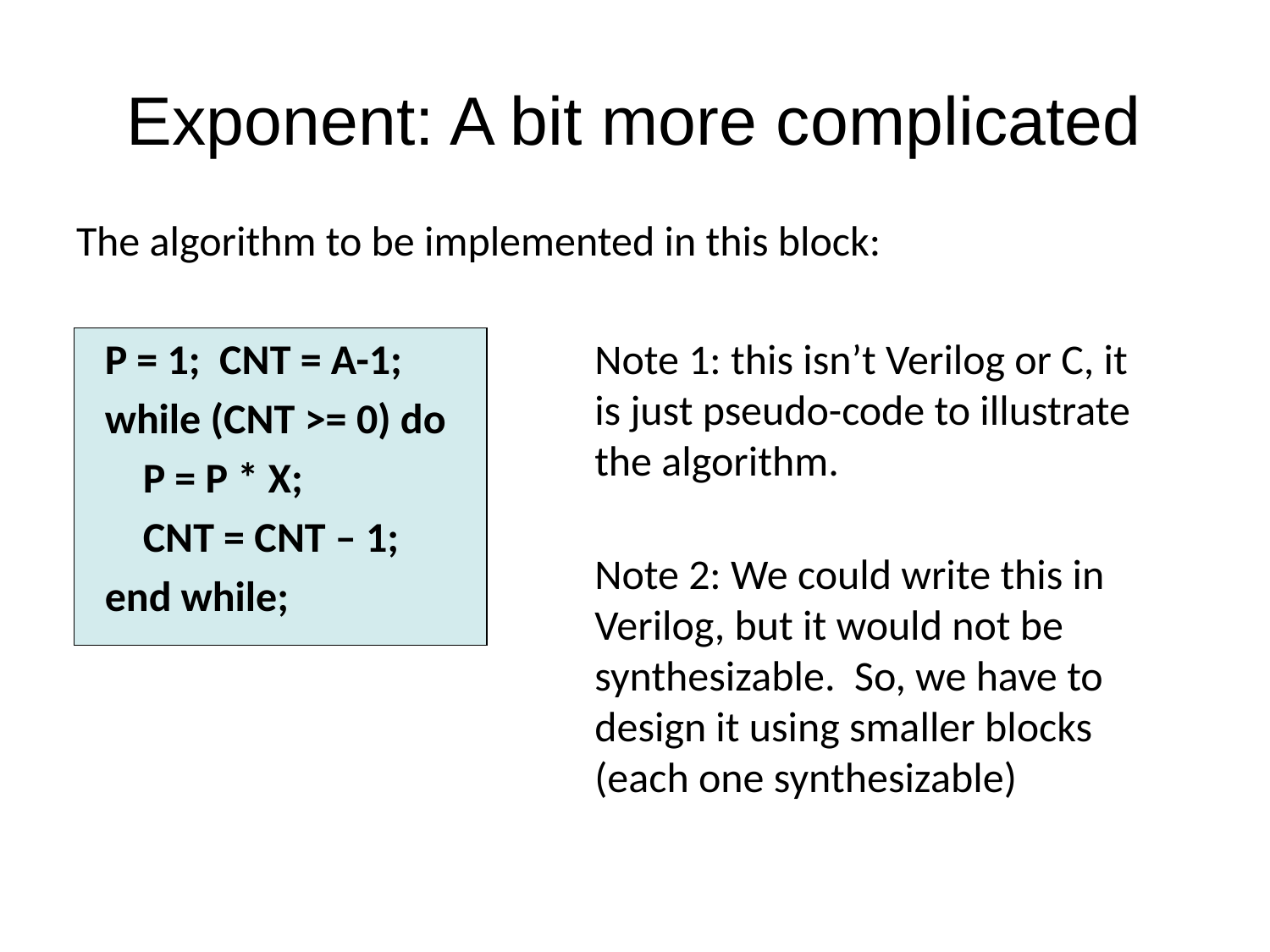

# Exponent: A bit more complicated
The algorithm to be implemented in this block:

   P = 1;  CNT = A-1;
   while (CNT >= 0) do
       P = P * X;
       CNT = CNT – 1;
   end while;

Note 1: this isn’t Verilog or C, it is just pseudo-code to illustrate the algorithm.

Note 2: We could write this in Verilog, but it would not be synthesizable.  So, we have to design it using smaller blocks (each one synthesizable)